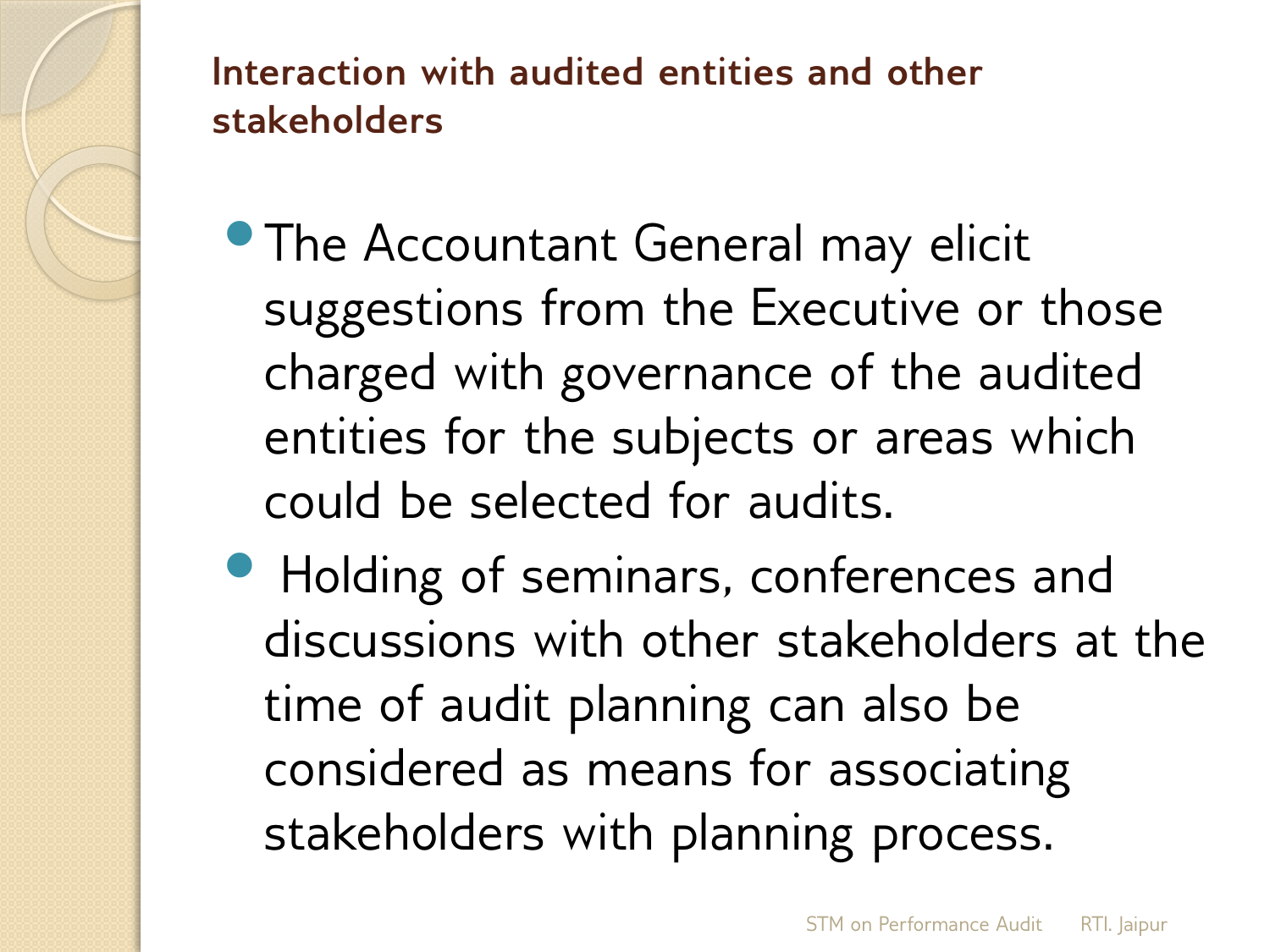

# Interaction with audited entities and other stakeholders
The Accountant General may elicit suggestions from the Executive or those charged with governance of the audited entities for the subjects or areas which could be selected for audits.
 Holding of seminars, conferences and discussions with other stakeholders at the time of audit planning can also be considered as means for associating stakeholders with planning process.
STM on Performance Audit      RTI. Jaipur